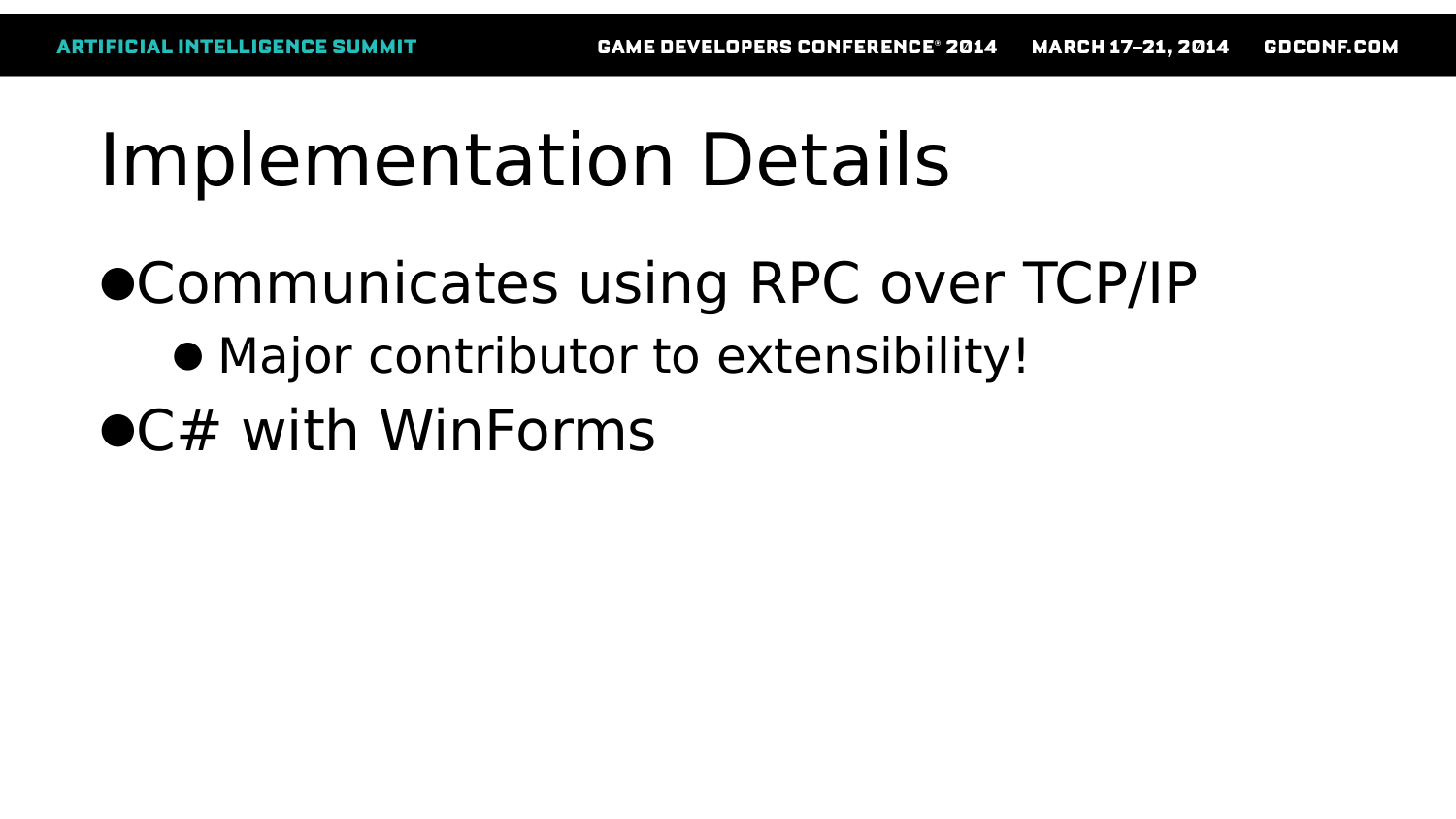

# Implementation Details
Communicates using RPC over TCP/IP
Major contributor to extensibility!
C# with WinForms